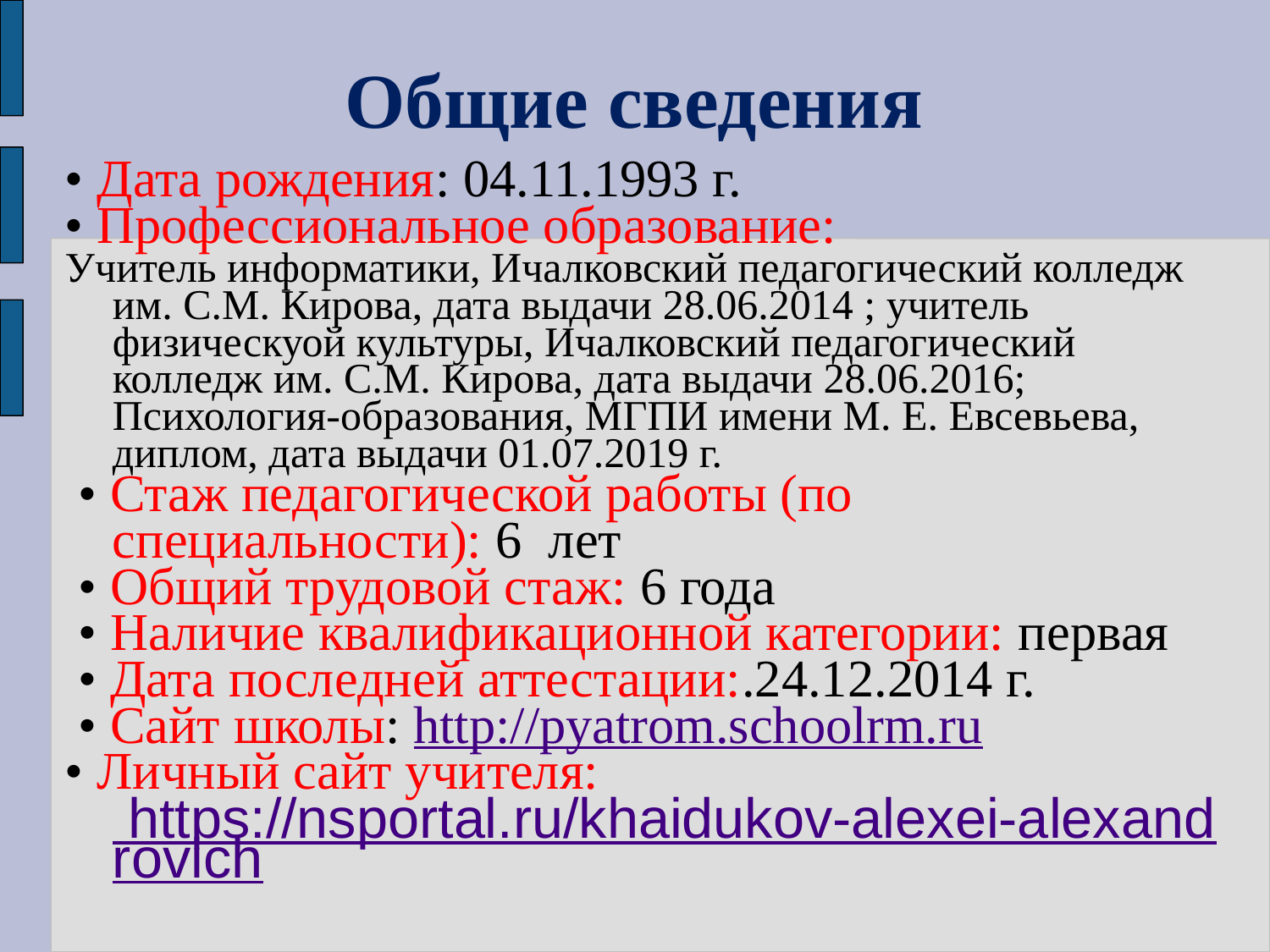

# Общие сведения
• Дата рождения: 04.11.1993 г.
• Профессиональное образование:
Учитель информатики, Ичалковский педагогический колледж им. С.М. Кирова, дата выдачи 28.06.2014 ; учитель физическуой культуры, Ичалковский педагогический колледж им. С.М. Кирова, дата выдачи 28.06.2016; Психология-образования, МГПИ имени М. Е. Евсевьева, диплом, дата выдачи 01.07.2019 г.
 • Стаж педагогической работы (по специальности): 6  лет
 • Общий трудовой стаж: 6 года
 • Наличие квалификационной категории: первая
 • Дата последней аттестации:.24.12.2014 г.
 • Сайт школы: http://pyatrom.schoolrm.ru
• Личный сайт учителя: https://nsportal.ru/khaidukov-alexei-alexandrovich